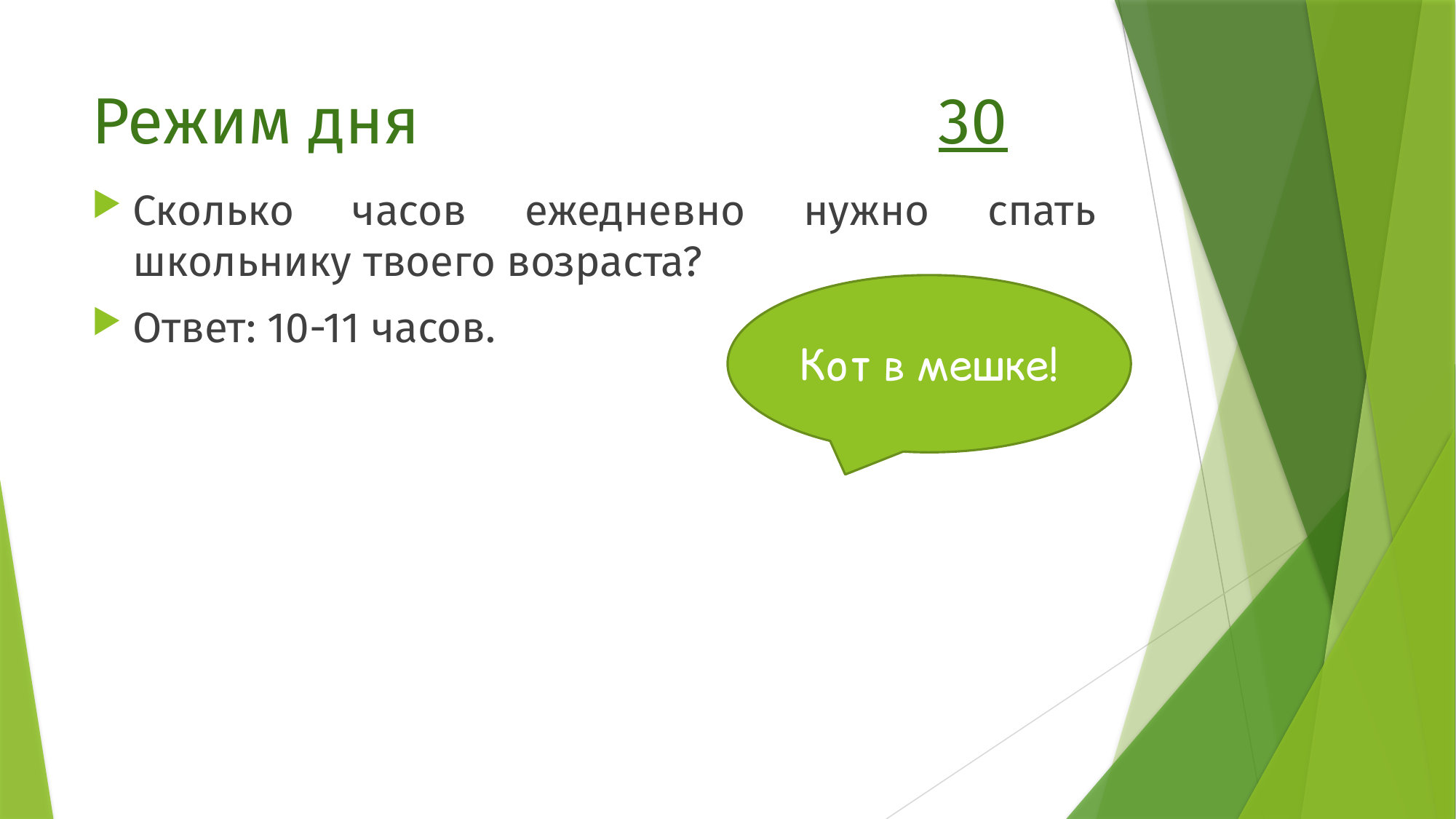

# Режим дня                              30
Сколько часов ежедневно нужно спать школьнику твоего возраста?
Ответ: 10-11 часов.
Кот в мешке!